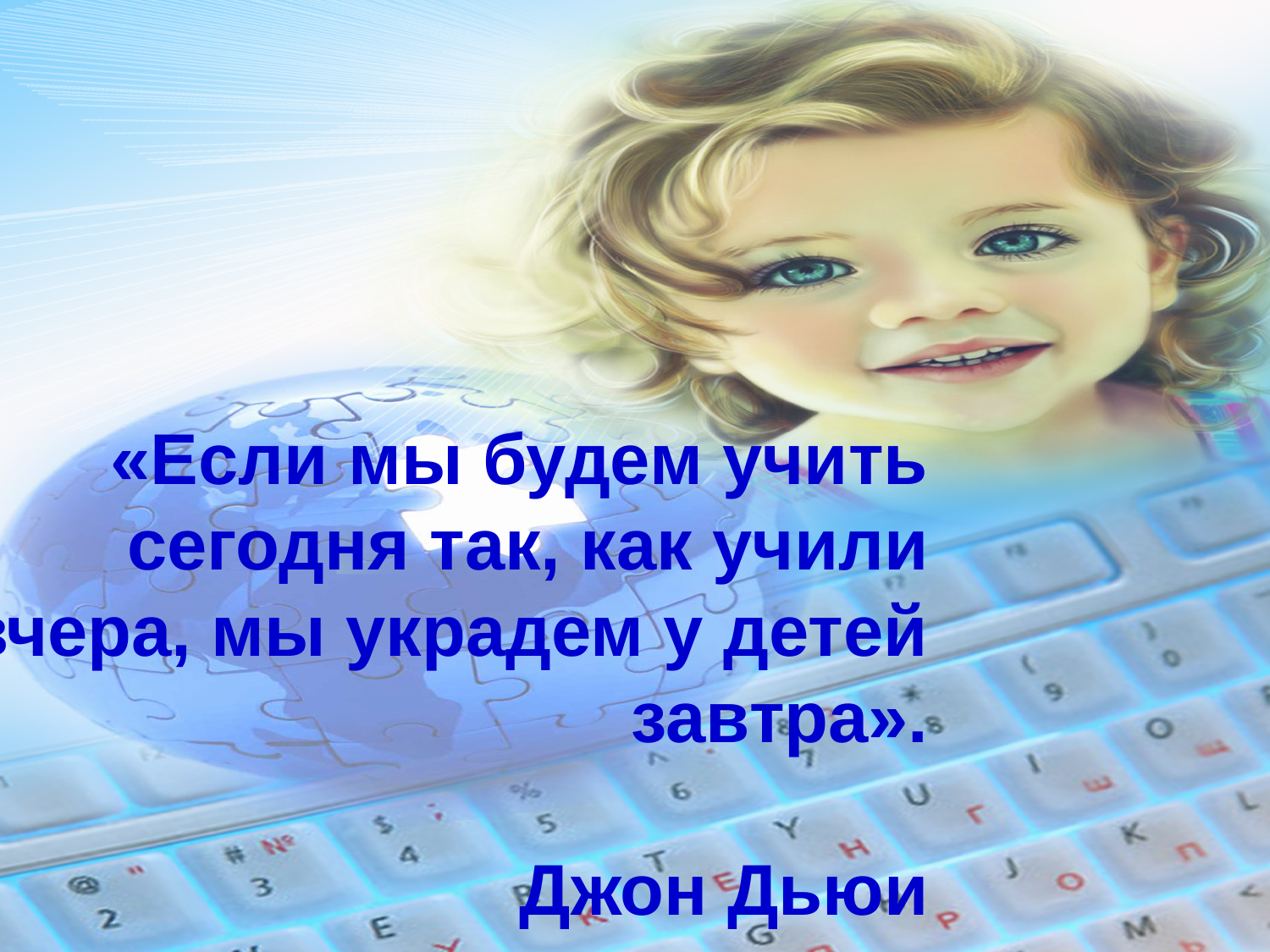

«Если мы будем учить сегодня так, как учили вчера, мы украдем у детей завтра».
Джон Дьюи